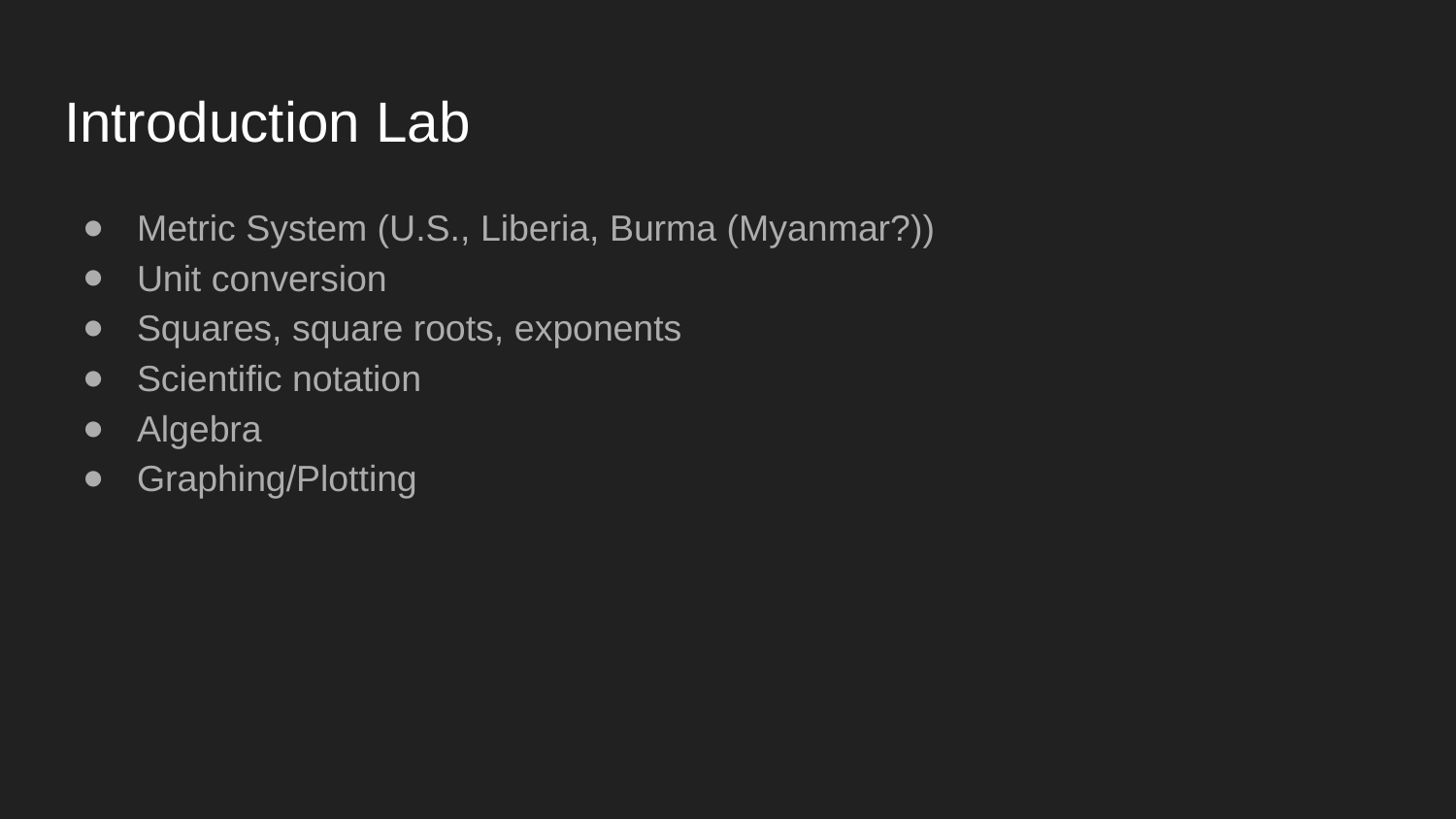

# Introduction Lab
Metric System (U.S., Liberia, Burma (Myanmar?))
Unit conversion
Squares, square roots, exponents
Scientific notation
Algebra
Graphing/Plotting